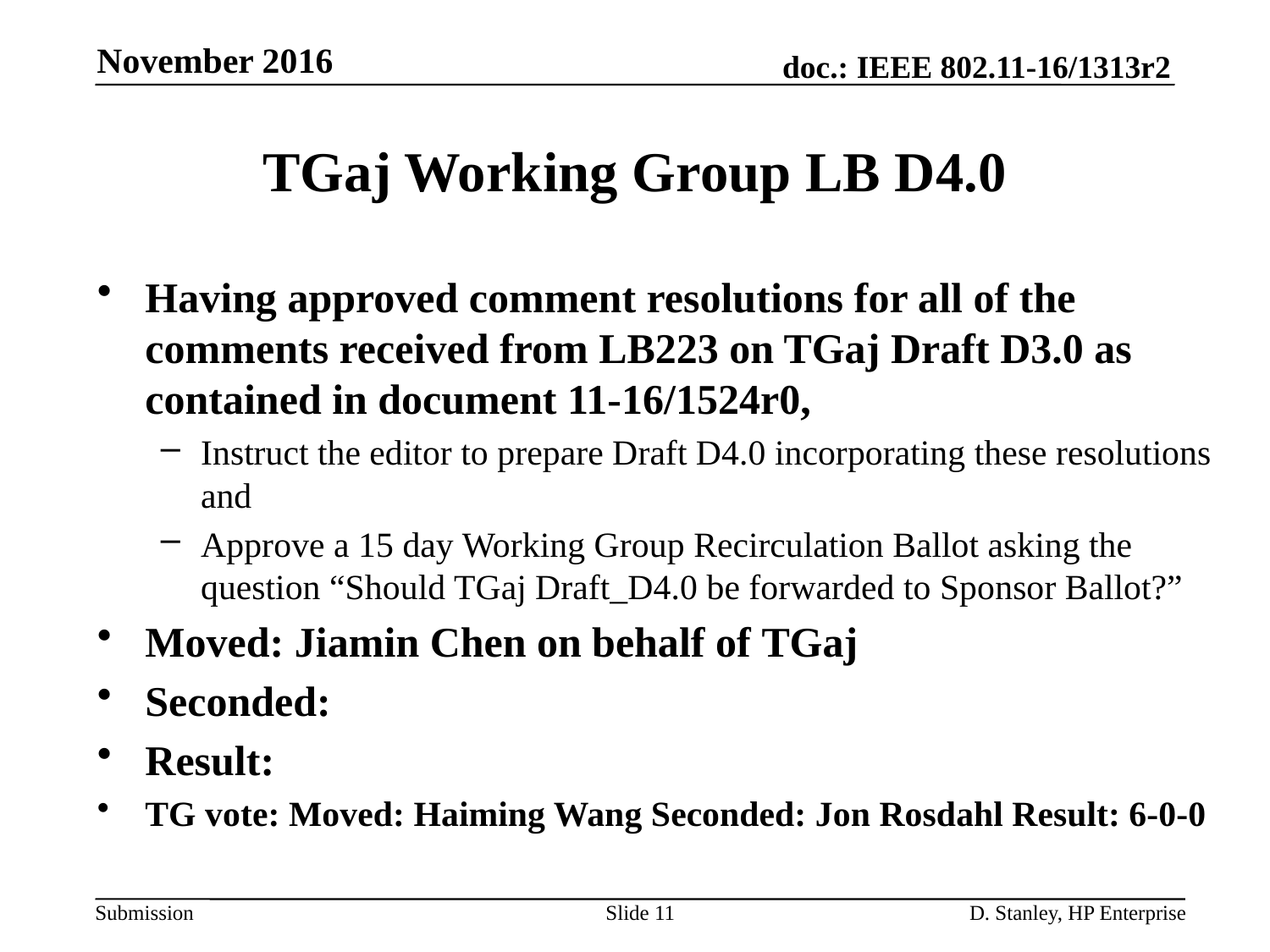

November 2016
# TGaj Working Group LB D4.0
Having approved comment resolutions for all of the comments received from LB223 on TGaj Draft D3.0 as contained in document 11-16/1524r0,
Instruct the editor to prepare Draft D4.0 incorporating these resolutions and
Approve a 15 day Working Group Recirculation Ballot asking the question “Should TGaj Draft_D4.0 be forwarded to Sponsor Ballot?”
Moved: Jiamin Chen on behalf of TGaj
Seconded:
Result:
TG vote: Moved: Haiming Wang Seconded: Jon Rosdahl Result: 6-0-0

Slide 11
D. Stanley, HP Enterprise